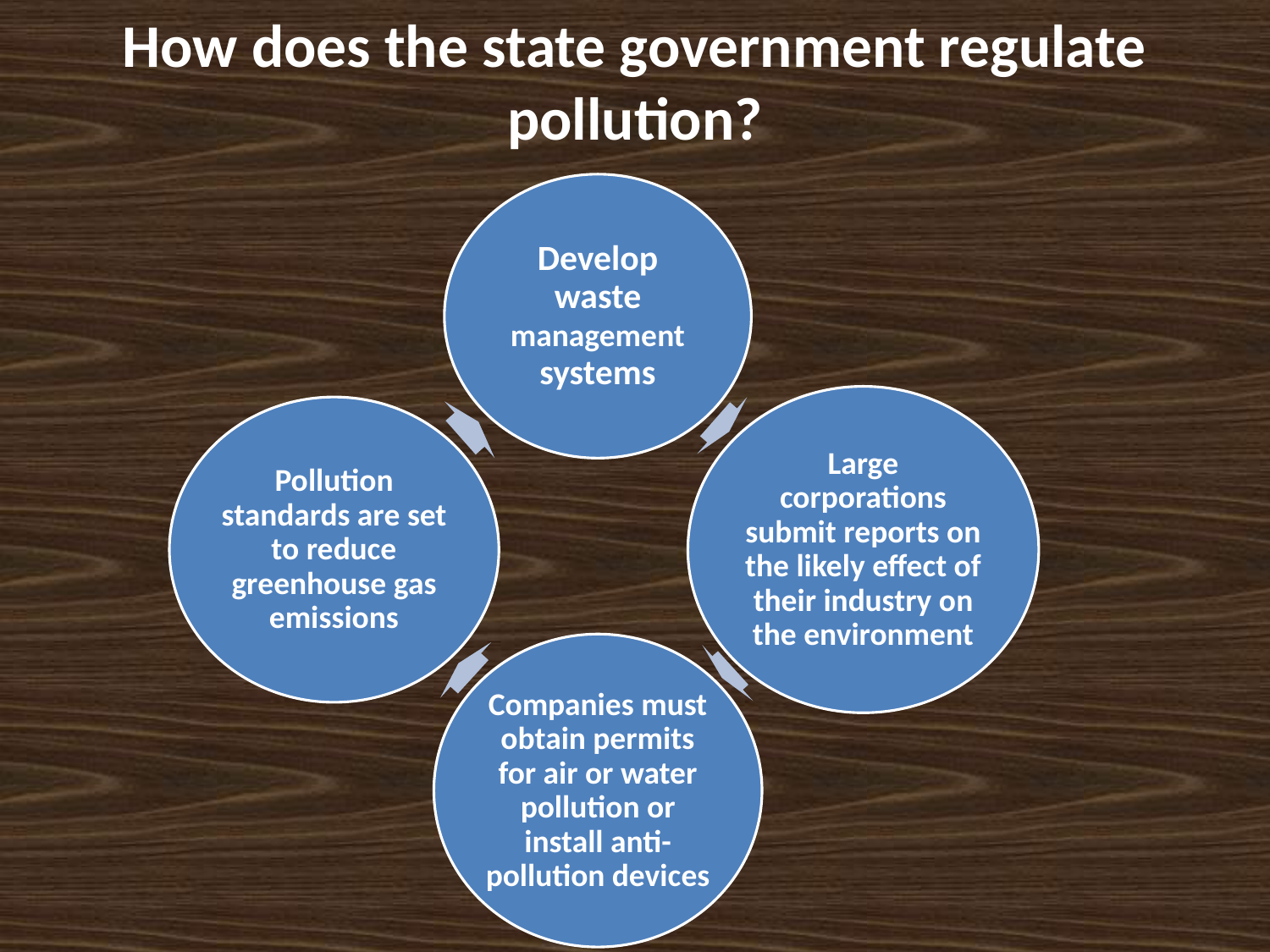

# How does the state government regulate pollution?
Develop waste management systems

Large corporations submit reports on the likely effect of their industry on the environment

Companies must obtain permits for air or water pollution or install anti-pollution devices

Pollution standards are set to reduce greenhouse gas emissions